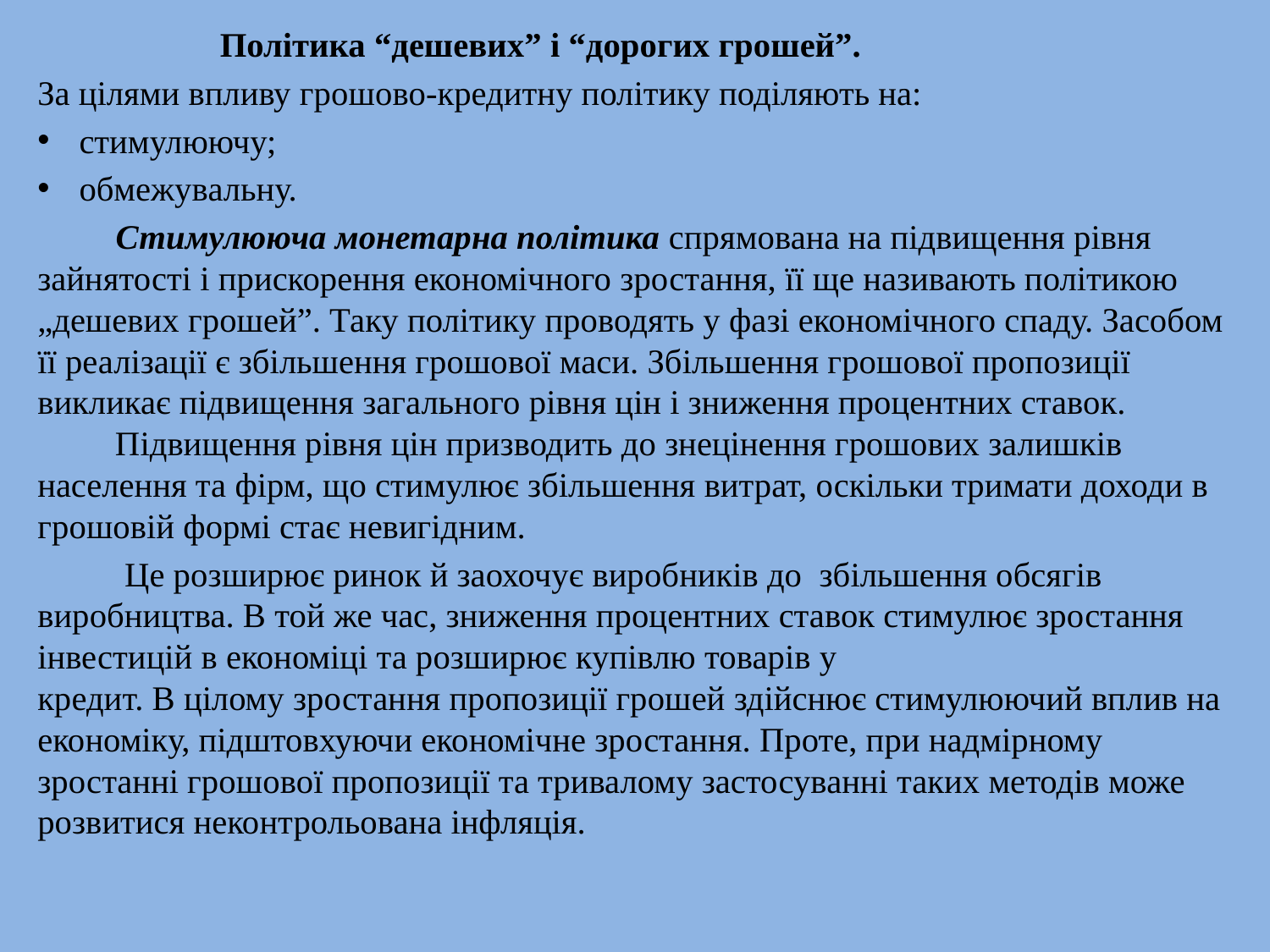

Політика “дешевих” і “дорогих грошей”.
За цілями впливу грошово-кредитну політику поділяють на:
стимулюючу;
обмежувальну.
         Стимулююча монетарна політика спрямована на підвищення рівня зайнятості і прискорення економічного зростання, її ще називають політикою „дешевих грошей”. Таку політику проводять у фазі економічного спаду. Засобом її реалізації є збільшення грошової маси. Збільшення грошової пропозиції викликає підвищення загального рівня цін і зниження процентних ставок.
         Підвищення рівня цін призводить до знецінення грошових залишків населення та фірм, що стимулює збільшення витрат, оскільки тримати доходи в грошовій формі стає невигідним.
          Це розширює ринок й заохочує виробників до  збільшення обсягів виробництва. В той же час, зниження процентних ставок стимулює зростання інвестицій в економіці та розширює купівлю товарів у
кредит. В цілому зростання пропозиції грошей здійснює стимулюючий вплив на економіку, підштовхуючи економічне зростання. Проте, при надмірному зростанні грошової пропозиції та тривалому застосуванні таких методів може розвитися неконтрольована інфляція.